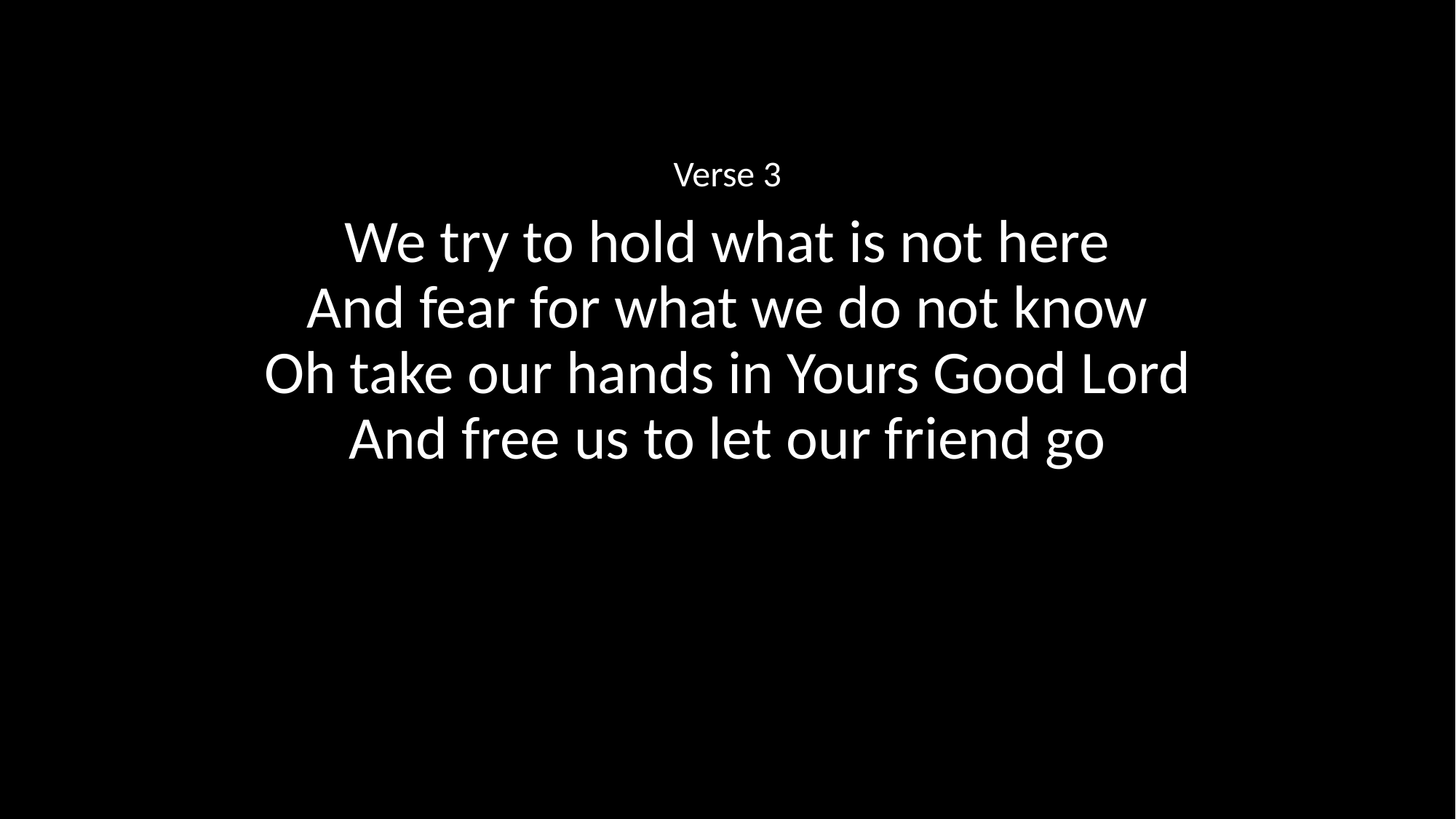

Verse 3
We try to hold what is not here
And fear for what we do not know
Oh take our hands in Yours Good Lord
And free us to let our friend go